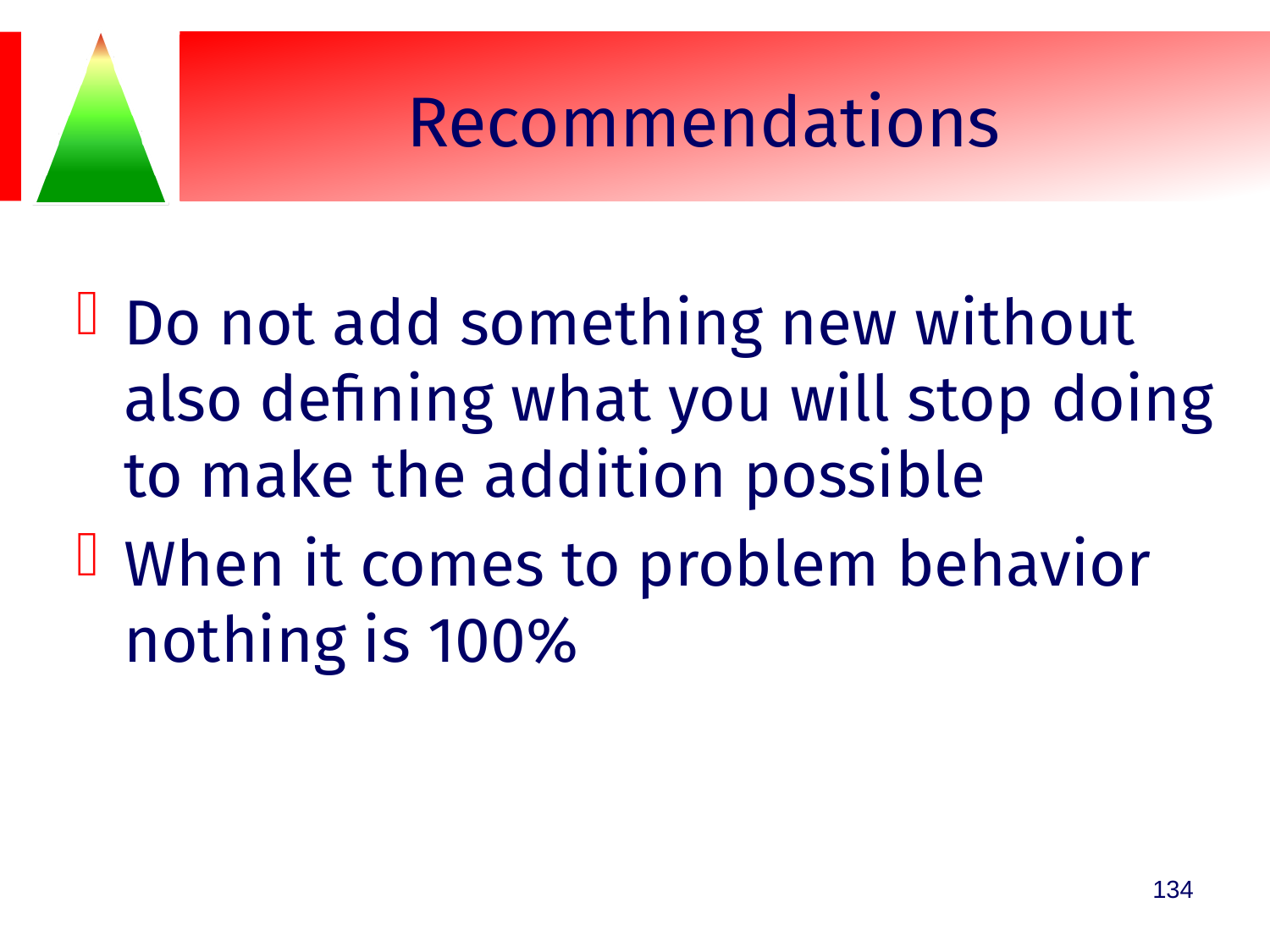

# Recommendations
Do not add something new without also defining what you will stop doing to make the addition possible
When it comes to problem behavior nothing is 100%
134